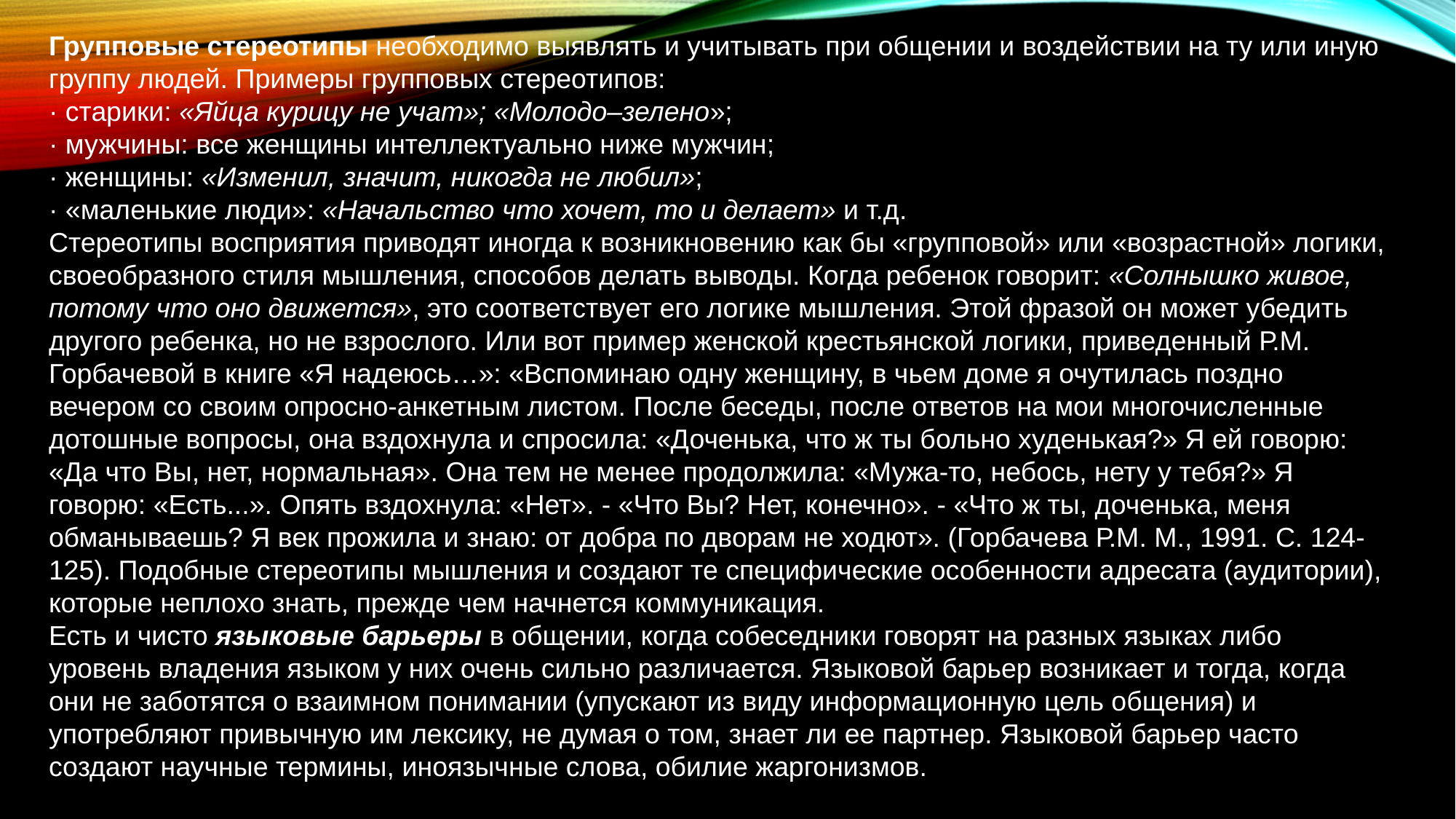

Групповые стереотипы необходимо выявлять и учитывать при общении и воздействии на ту или иную группу людей. Примеры групповых стереотипов:
· старики: «Яйца курицу не учат»; «Молодо–зелено»;
· мужчины: все женщины интеллектуально ниже мужчин;
· женщины: «Изменил, значит, никогда не любил»;
· «маленькие люди»: «Начальство что хочет, то и делает» и т.д.
Стереотипы восприятия приводят иногда к возникновению как бы «групповой» или «возрастной» логики, своеобразного стиля мышления, способов делать выводы. Когда ребенок говорит: «Солнышко живое, потому что оно движется», это соответствует его логике мышления. Этой фразой он может убедить другого ребенка, но не взрослого. Или вот пример женской крестьянской логики, приведенный Р.М. Горбачевой в книге «Я надеюсь…»: «Вспоминаю одну женщину, в чьем доме я очутилась поздно вечером со своим опросно-анкетным листом. После беседы, после ответов на мои многочисленные дотошные вопросы, она вздохнула и спросила: «Доченька, что ж ты больно худенькая?» Я ей говорю: «Да что Вы, нет, нормальная». Она тем не менее продолжила: «Мужа-то, небось, нету у тебя?» Я говорю: «Есть...». Опять вздохнула: «Нет». - «Что Вы? Нет, конечно». - «Что ж ты, доченька, меня обманываешь? Я век прожила и знаю: от добра по дворам не ходют». (Горбачева Р.М. М., 1991. С. 124-125). Подобные стереотипы мышления и создают те специфические особенности адресата (аудитории), которые неплохо знать, прежде чем начнется коммуникация.
Есть и чисто языковые барьеры в общении, когда собеседники говорят на разных языках либо уровень владения языком у них очень сильно различается. Языковой барьер возникает и тогда, когда они не заботятся о взаимном понимании (упускают из виду информационную цель общения) и употребляют привычную им лексику, не думая о том, знает ли ее партнер. Языковой барьер часто создают научные термины, иноязычные слова, обилие жаргонизмов.